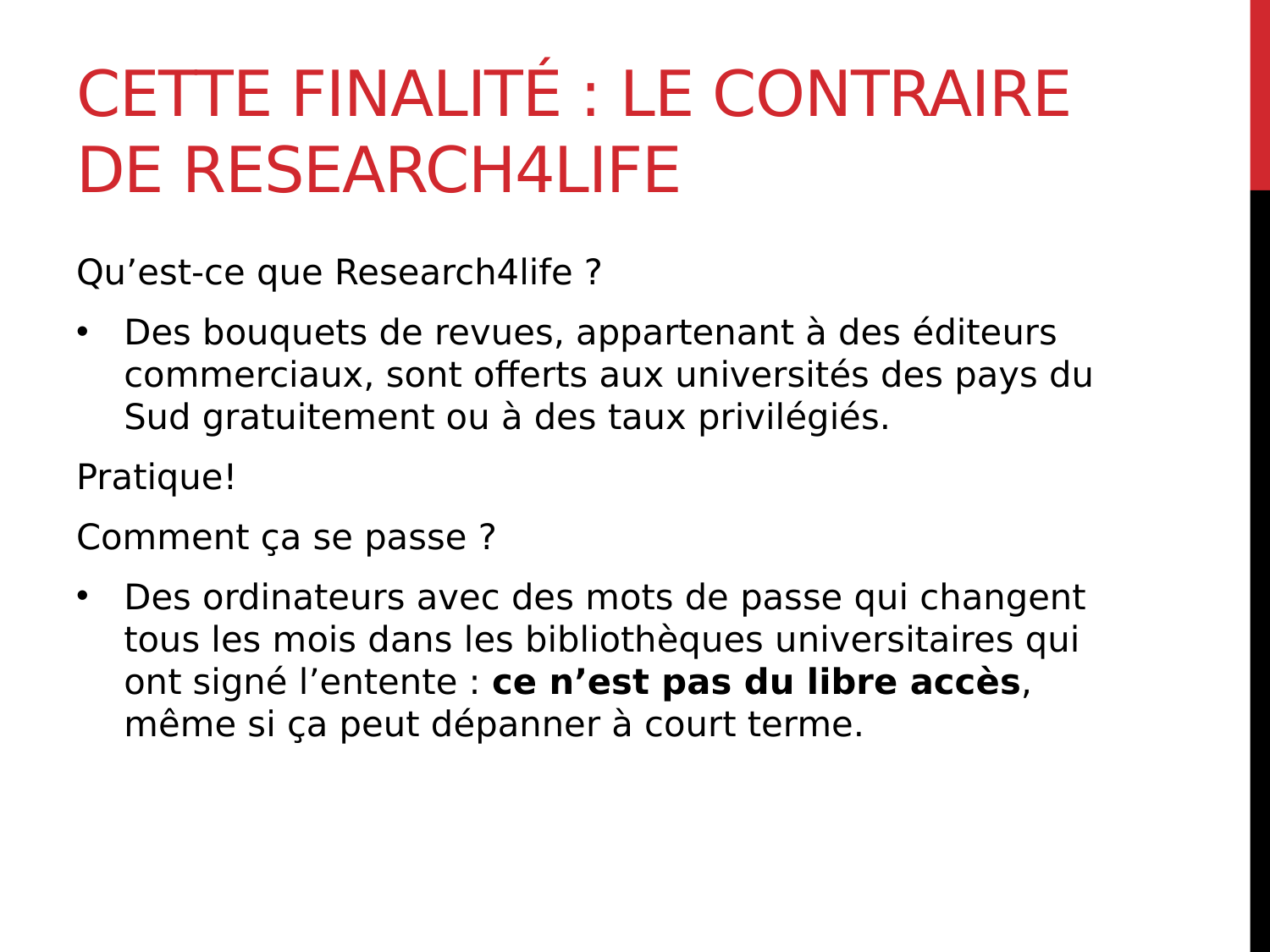

# Cette finalité : le contraire de Research4life
Qu’est-ce que Research4life ?
Des bouquets de revues, appartenant à des éditeurs commerciaux, sont offerts aux universités des pays du Sud gratuitement ou à des taux privilégiés.
Pratique!
Comment ça se passe ?
Des ordinateurs avec des mots de passe qui changent tous les mois dans les bibliothèques universitaires qui ont signé l’entente : ce n’est pas du libre accès, même si ça peut dépanner à court terme.